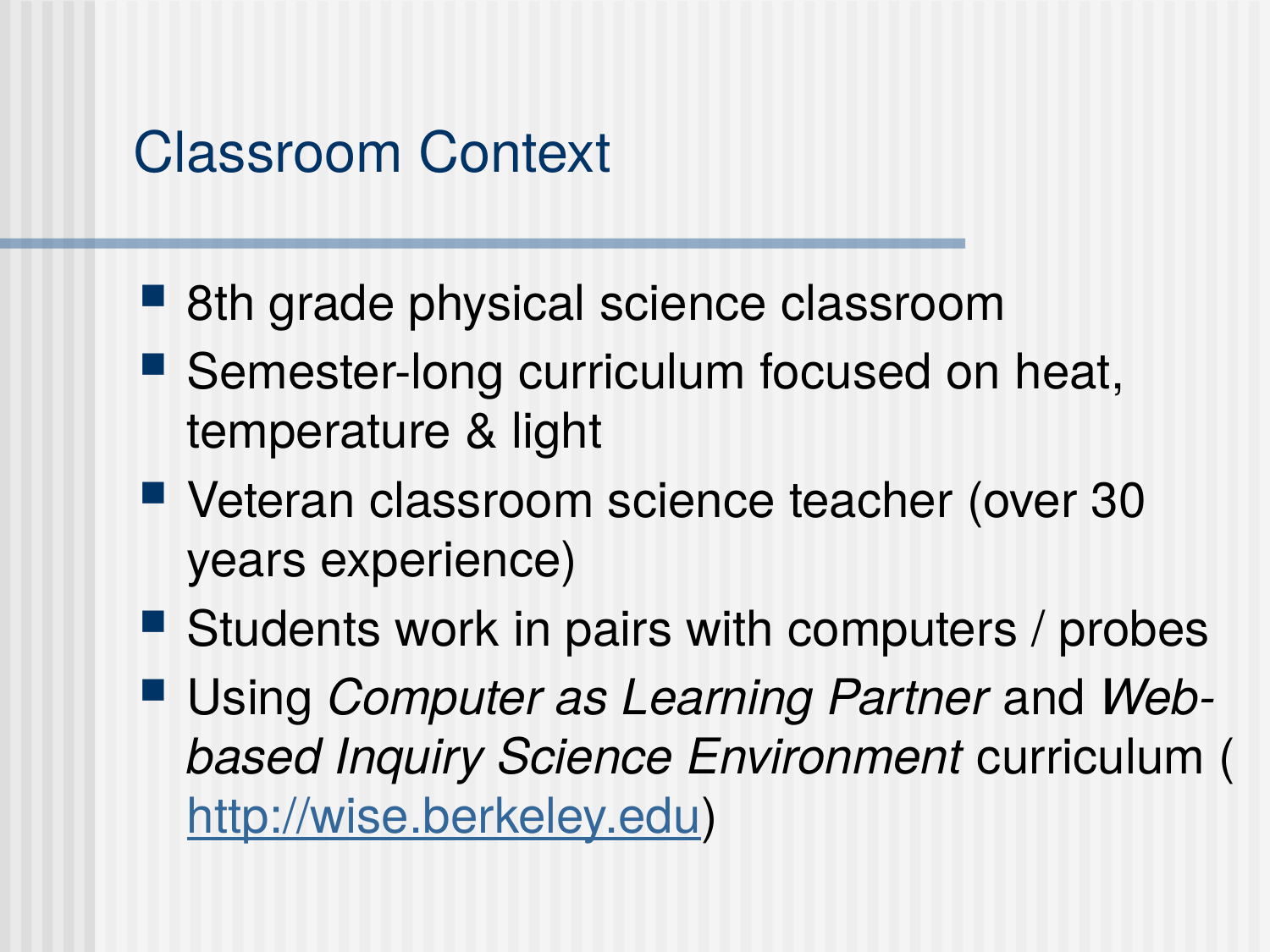

# Classroom Context
8th grade physical science classroom
Semester-long curriculum focused on heat, temperature & light
Veteran classroom science teacher (over 30 years experience)
Students work in pairs with computers / probes
Using Computer as Learning Partner and Web-based Inquiry Science Environment curriculum (http://wise.berkeley.edu)